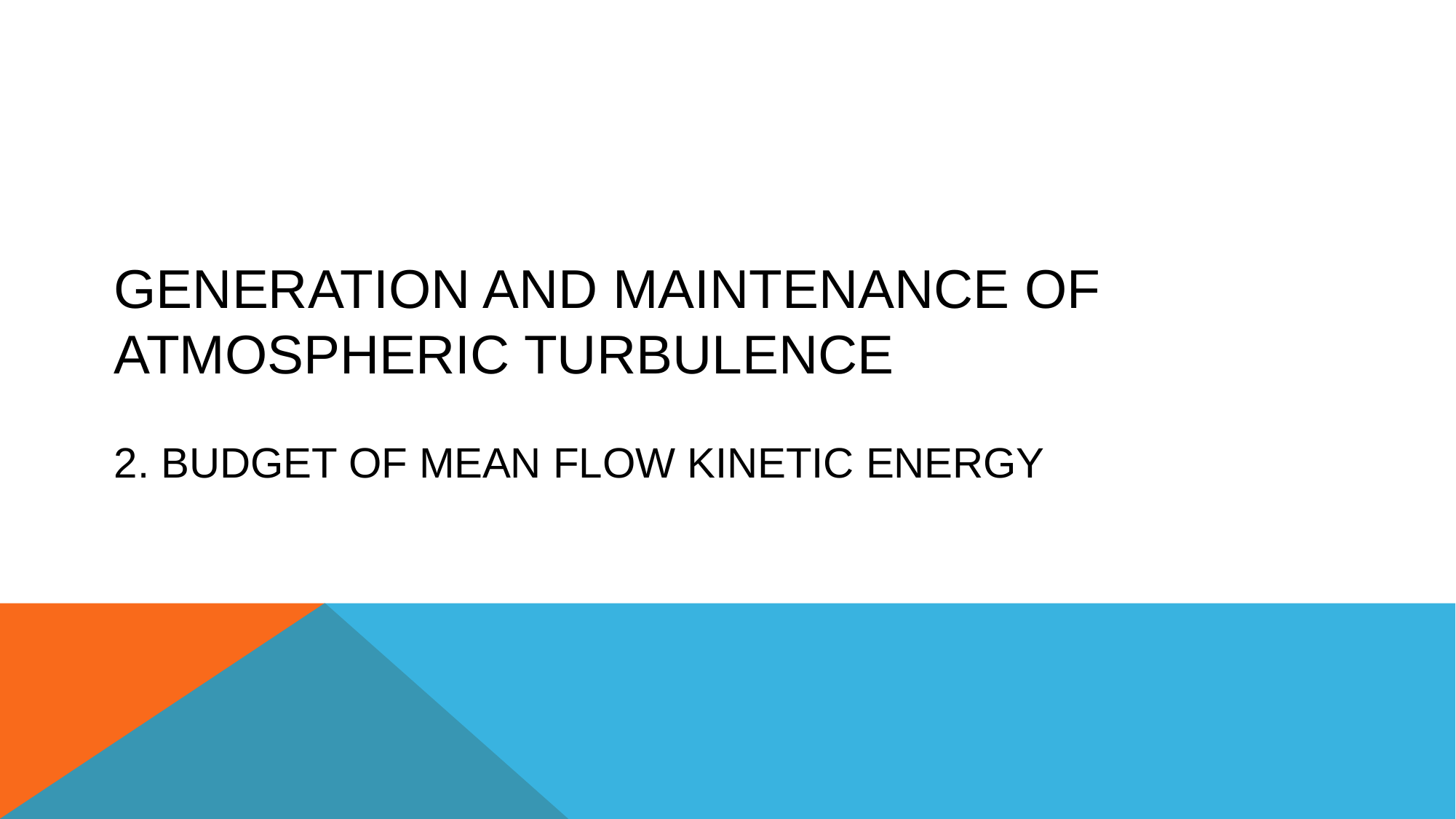

# Generation and maintenance of atmospheric turbulence 2. Budget of mean flow kinetic energy